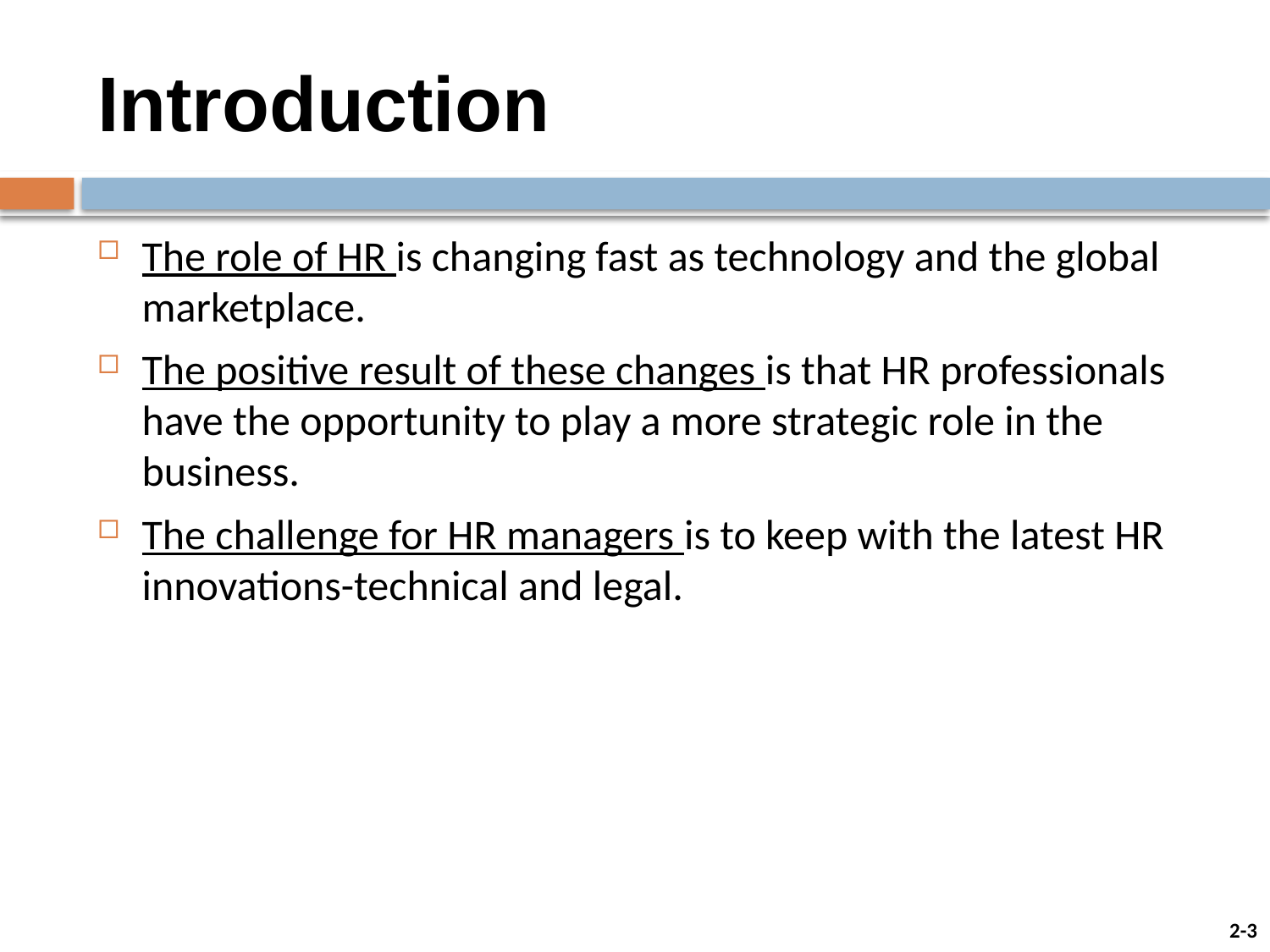

# Introduction
The role of HR is changing fast as technology and the global marketplace.
The positive result of these changes is that HR professionals have the opportunity to play a more strategic role in the business.
The challenge for HR managers is to keep with the latest HR innovations-technical and legal.